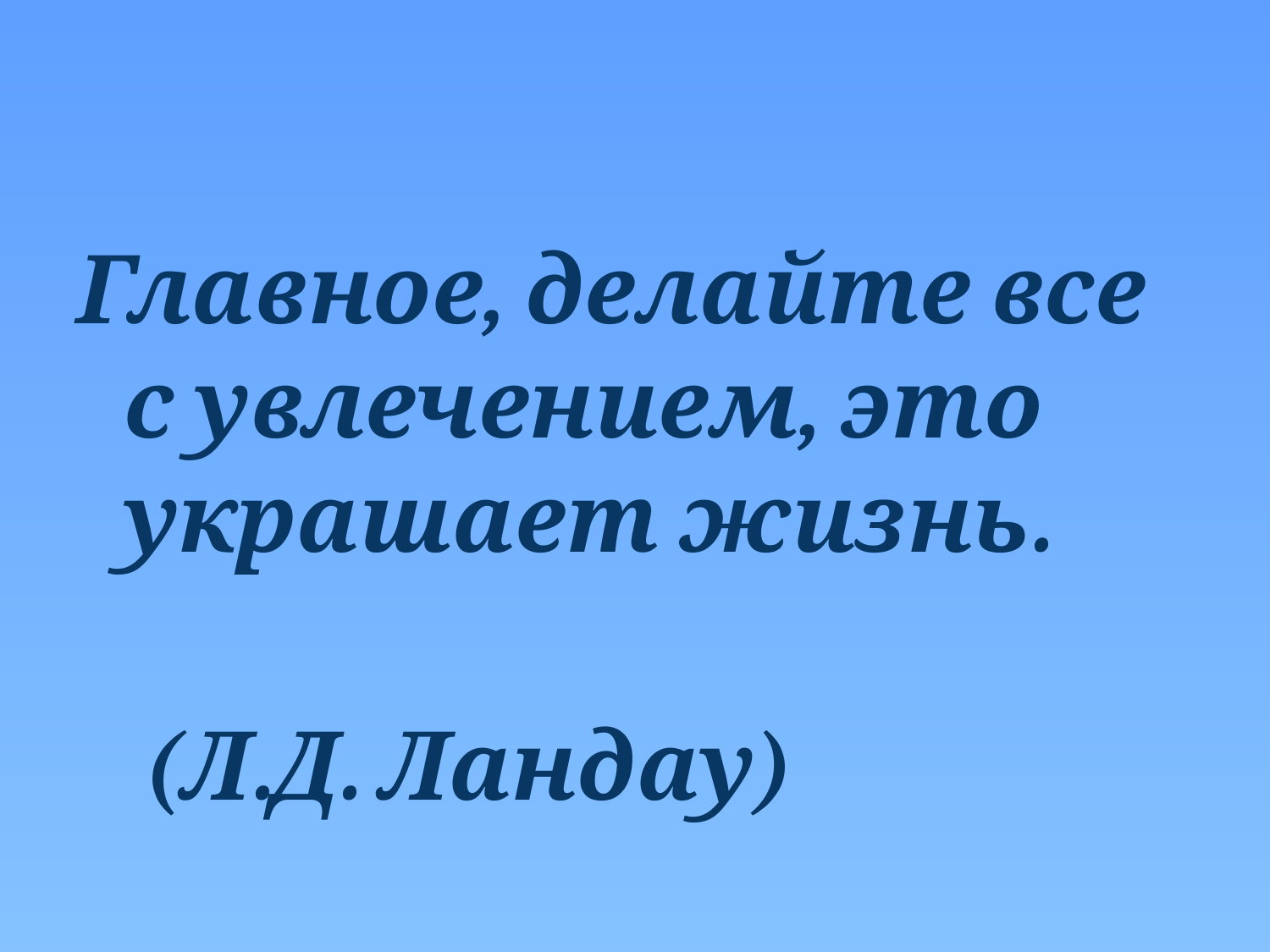

#
Главное, делайте все с увлечением, это украшает жизнь.
                                                       (Л.Д. Ландау)